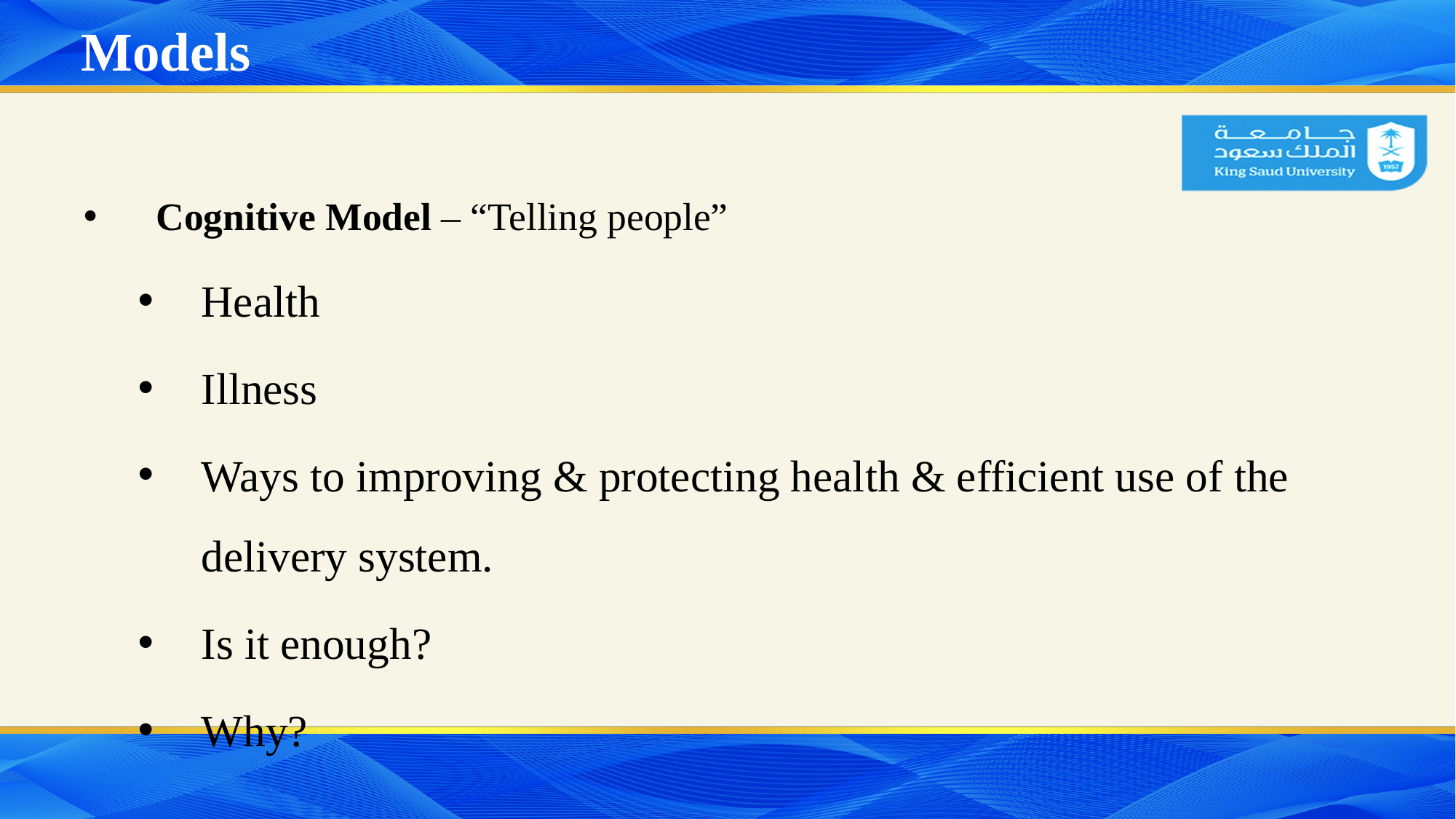

# Models
Cognitive Model – “Telling people”
Health
Illness
Ways to improving & protecting health & efficient use of the delivery system.
Is it enough?
Why?